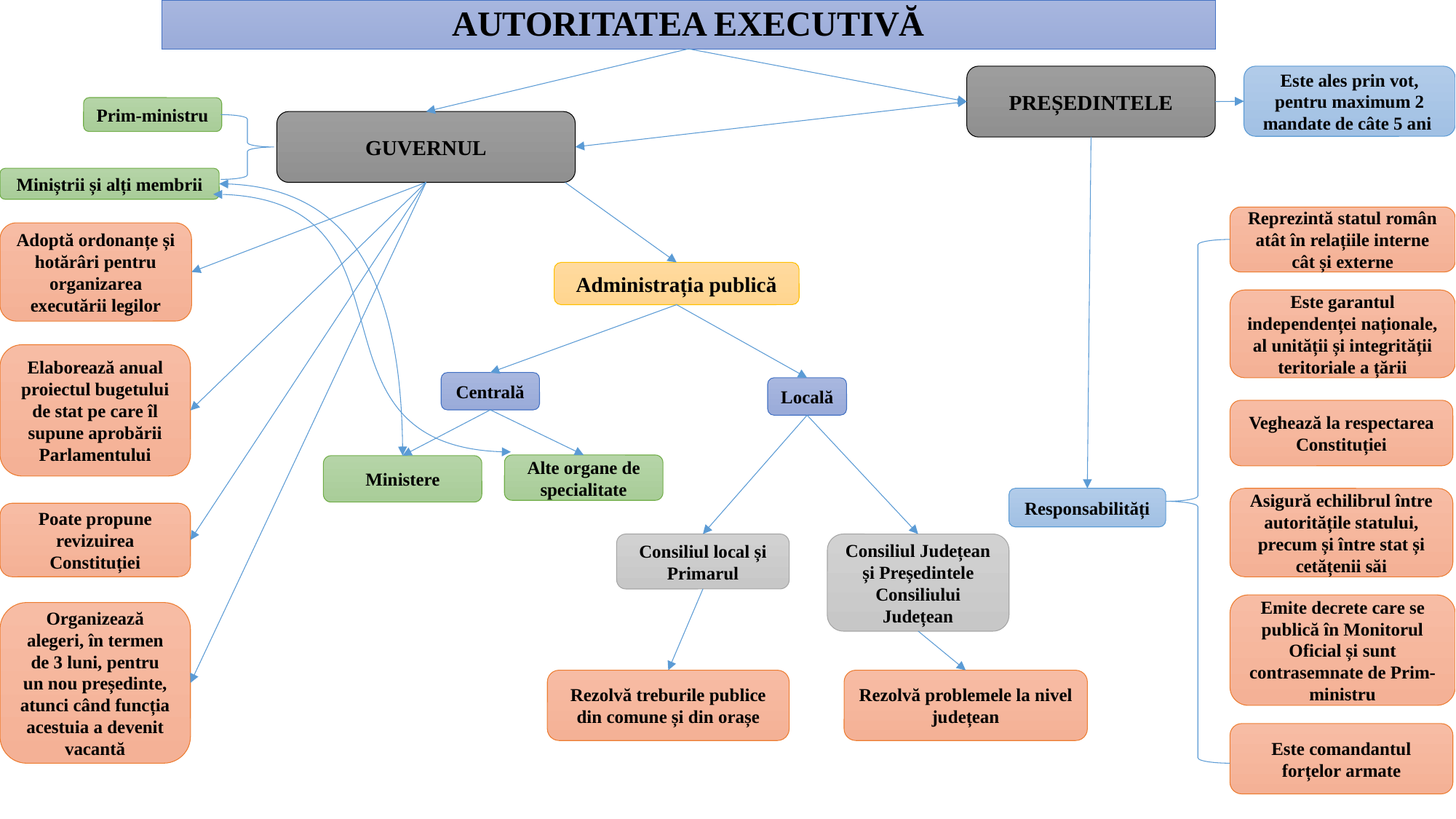

AUTORITATEA EXECUTIVĂ
PREȘEDINTELE
Este ales prin vot, pentru maximum 2 mandate de câte 5 ani
Prim-ministru
GUVERNUL

Miniștrii și alți membrii
Reprezintă statul român atât în relațiile interne cât și externe
Adoptă ordonanțe și hotărâri pentru organizarea executării legilor

Administrația publică
Este garantul independenței naționale, al unității și integrității teritoriale a țării
Elaborează anual proiectul bugetului de stat pe care îl supune aprobării Parlamentului
Centrală
Locală
Veghează la respectarea Constituției
Alte organe de specialitate
Ministere
Responsabilități
Asigură echilibrul între autoritățile statului, precum și între stat și cetățenii săi
Poate propune revizuirea Constituției
Consiliul local și Primarul
Consiliul Județean și Președintele Consiliului Județean
Emite decrete care se publică în Monitorul Oficial și sunt contrasemnate de Prim-ministru
Organizează alegeri, în termen de 3 luni, pentru un nou președinte, atunci când funcția acestuia a devenit vacantă
Rezolvă problemele la nivel județean
Rezolvă treburile publice din comune și din orașe
Este comandantul forțelor armate